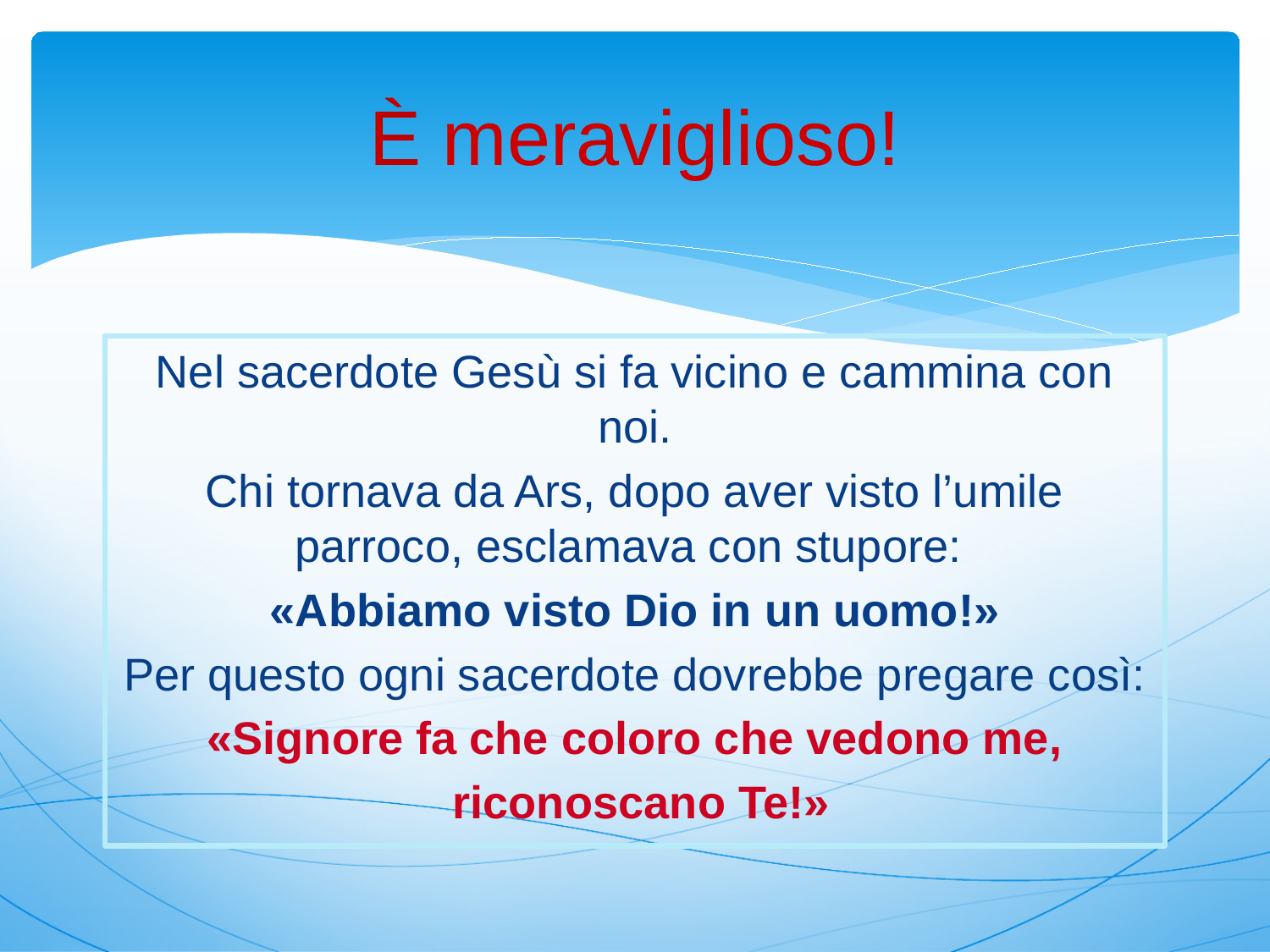

# È meraviglioso!
Nel sacerdote Gesù si fa vicino e cammina con noi.
Chi tornava da Ars, dopo aver visto l’umile parroco, esclamava con stupore:
«Abbiamo visto Dio in un uomo!»
Per questo ogni sacerdote dovrebbe pregare così:
«Signore fa che coloro che vedono me,
 riconoscano Te!»